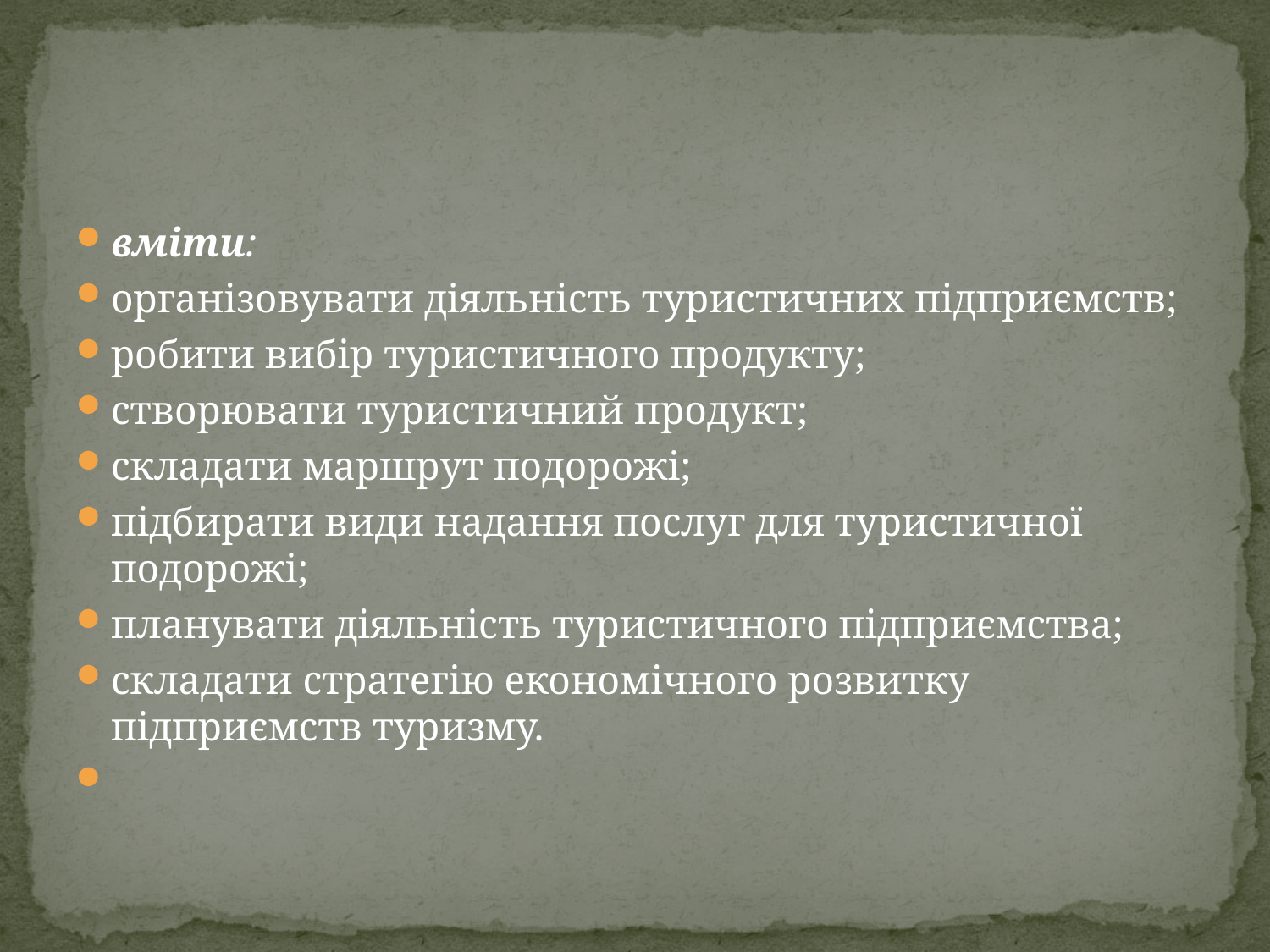

#
вміти:
організовувати діяльність туристичних підприємств;
робити вибір туристичного продукту;
створювати туристичний продукт;
складати маршрут подорожі;
підбирати види надання послуг для туристичної подорожі;
планувати діяльність туристичного підприємства;
складати стратегію економічного розвитку підприємств туризму.